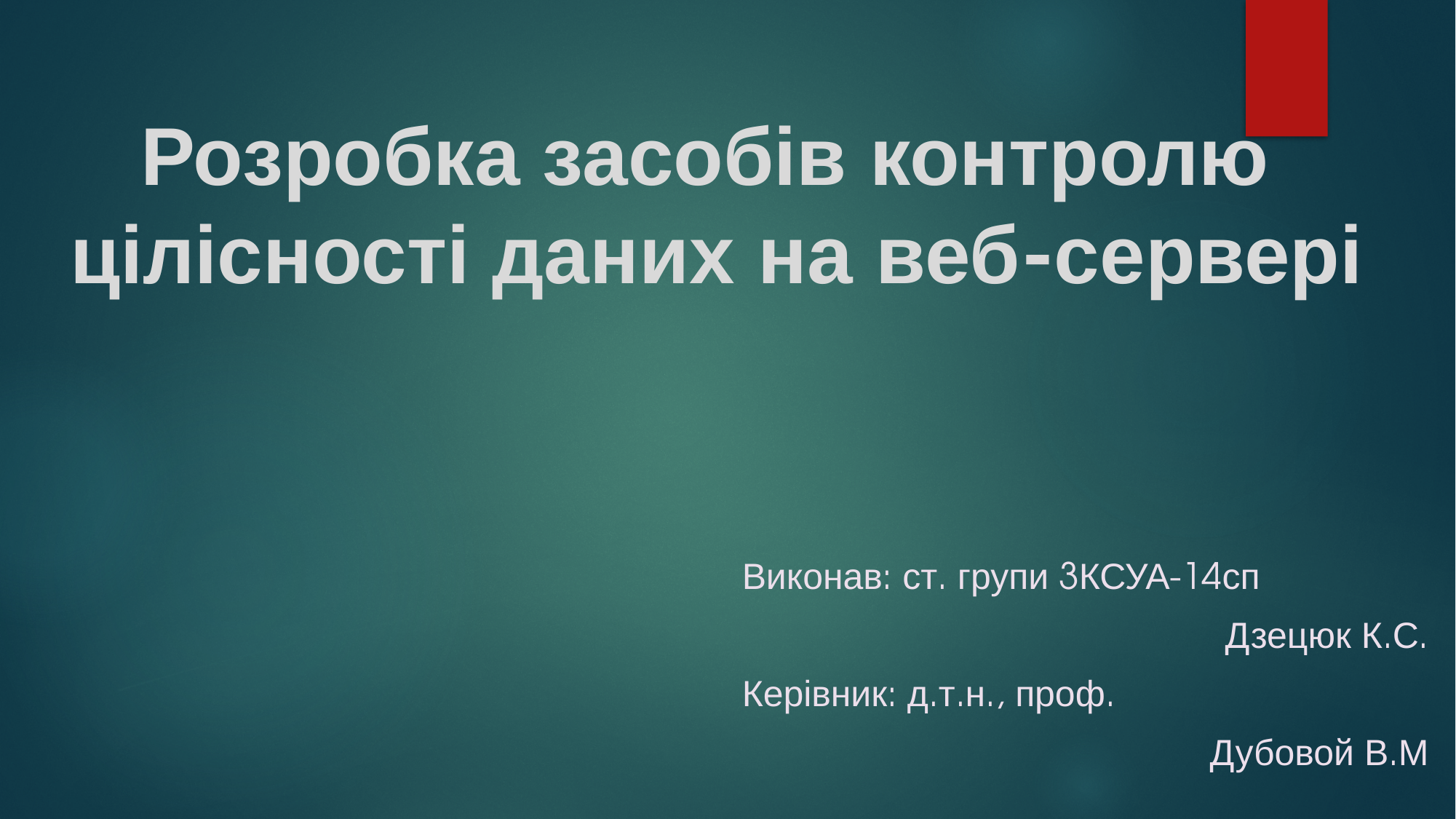

Розробка засобів контролю
цілісності даних на веб-сервері
Виконав: ст. групи 3КСУА-14сп
Дзецюк К.С.
Керівник: д.т.н., проф.
Дубовой В.М